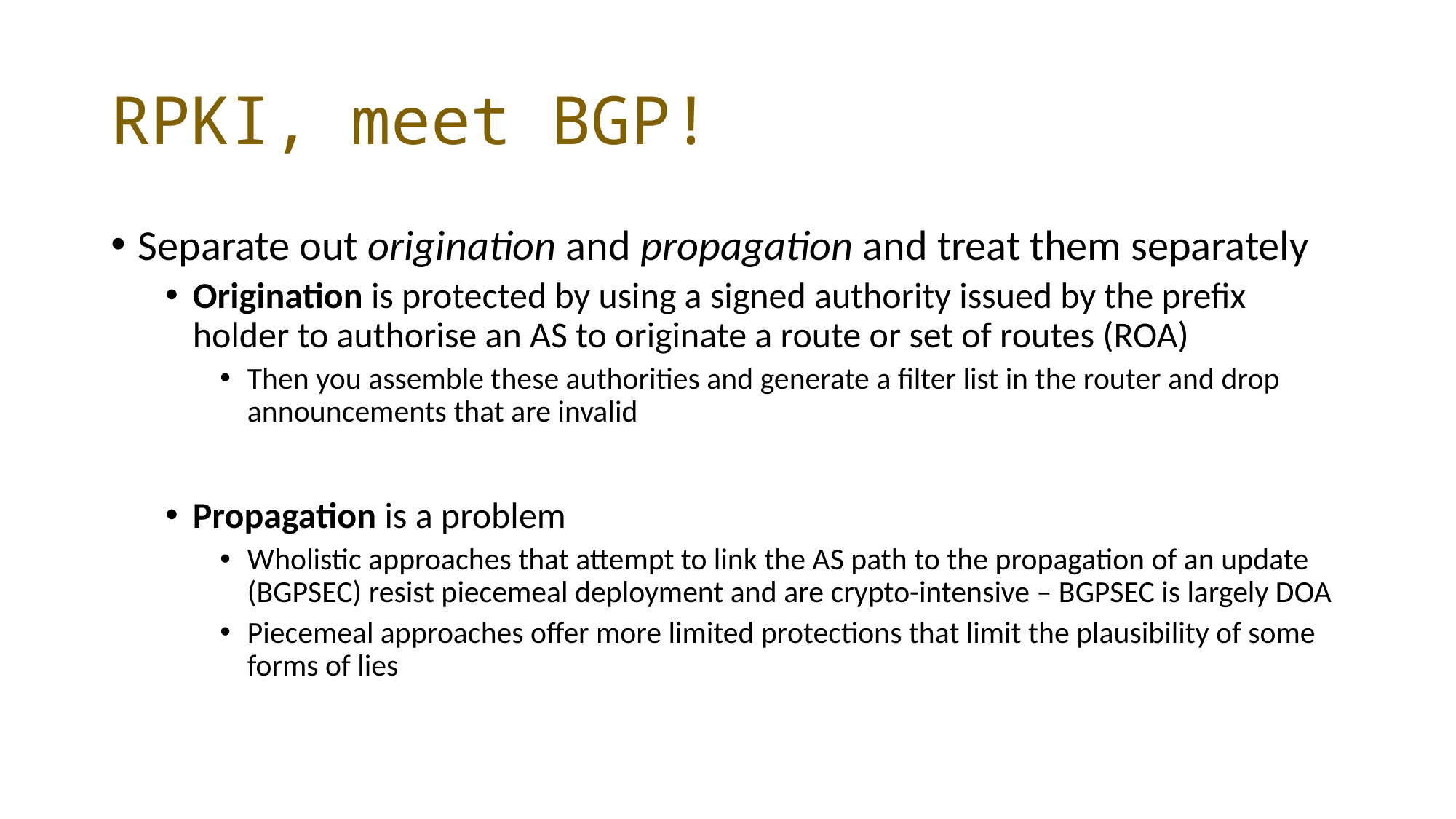

# RPKI, meet BGP!
Separate out origination and propagation and treat them separately
Origination is protected by using a signed authority issued by the prefix holder to authorise an AS to originate a route or set of routes (ROA)
Then you assemble these authorities and generate a filter list in the router and drop announcements that are invalid

Propagation is a problem
Wholistic approaches that attempt to link the AS path to the propagation of an update  (BGPSEC) resist piecemeal deployment and are crypto-intensive – BGPSEC is largely DOA
Piecemeal approaches offer more limited protections that limit the plausibility of some forms of lies